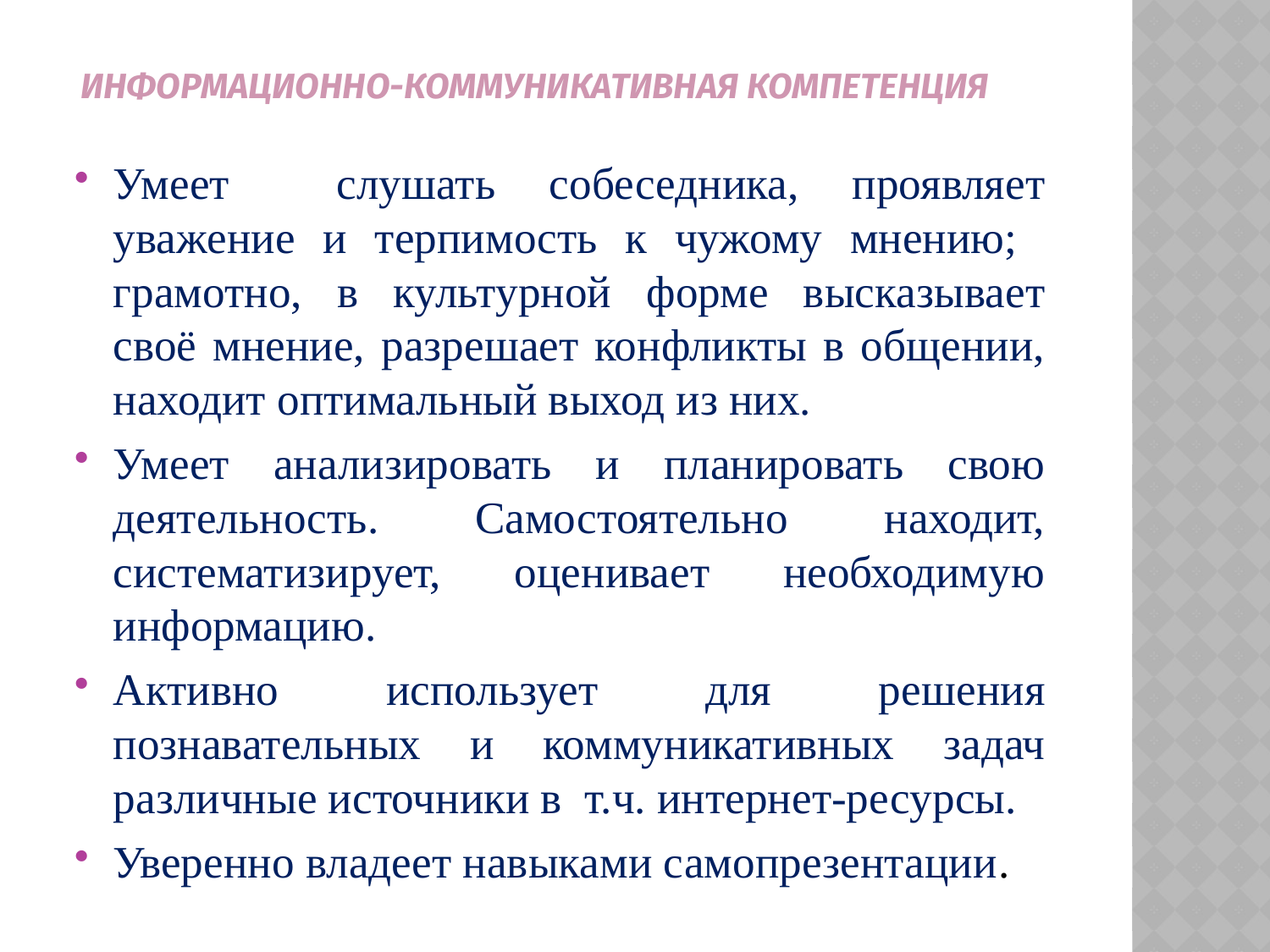

# Информационно-коммуникативная компетенция
Умеет  слушать собеседника, проявляет уважение и терпимость к чужому мнению;  грамотно, в культурной форме высказывает своё мнение, разрешает конфликты в общении, находит оптимальный выход из них.
Умеет анализировать и планировать свою деятельность. Самостоятельно находит, систематизирует, оценивает необходимую информацию.
Активно использует для решения познавательных и коммуникативных задач различные источники в  т.ч. интернет-ресурсы.
Уверенно владеет навыками самопрезентации.